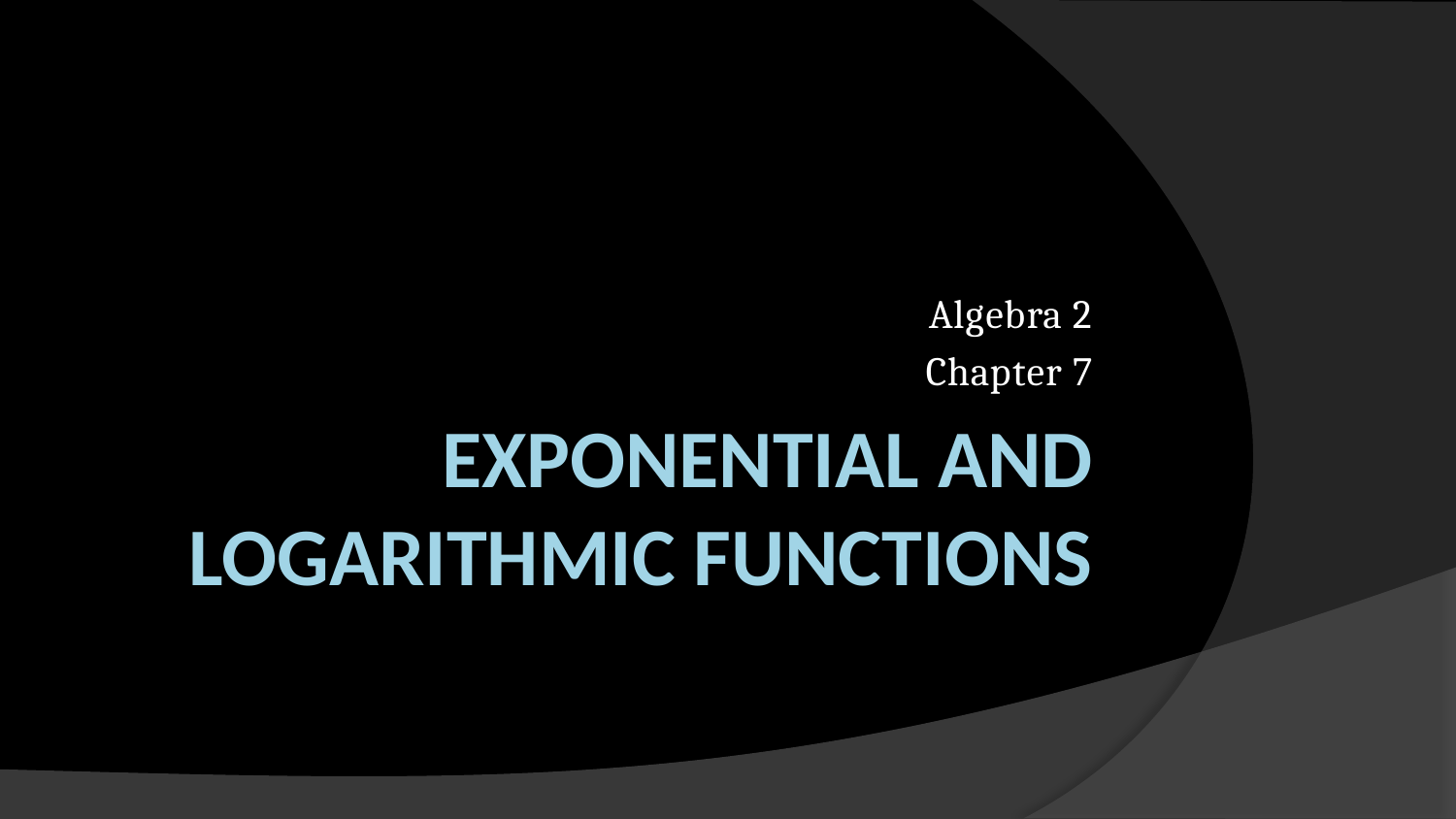

Algebra 2
Chapter 7
# Exponential and Logarithmic Functions